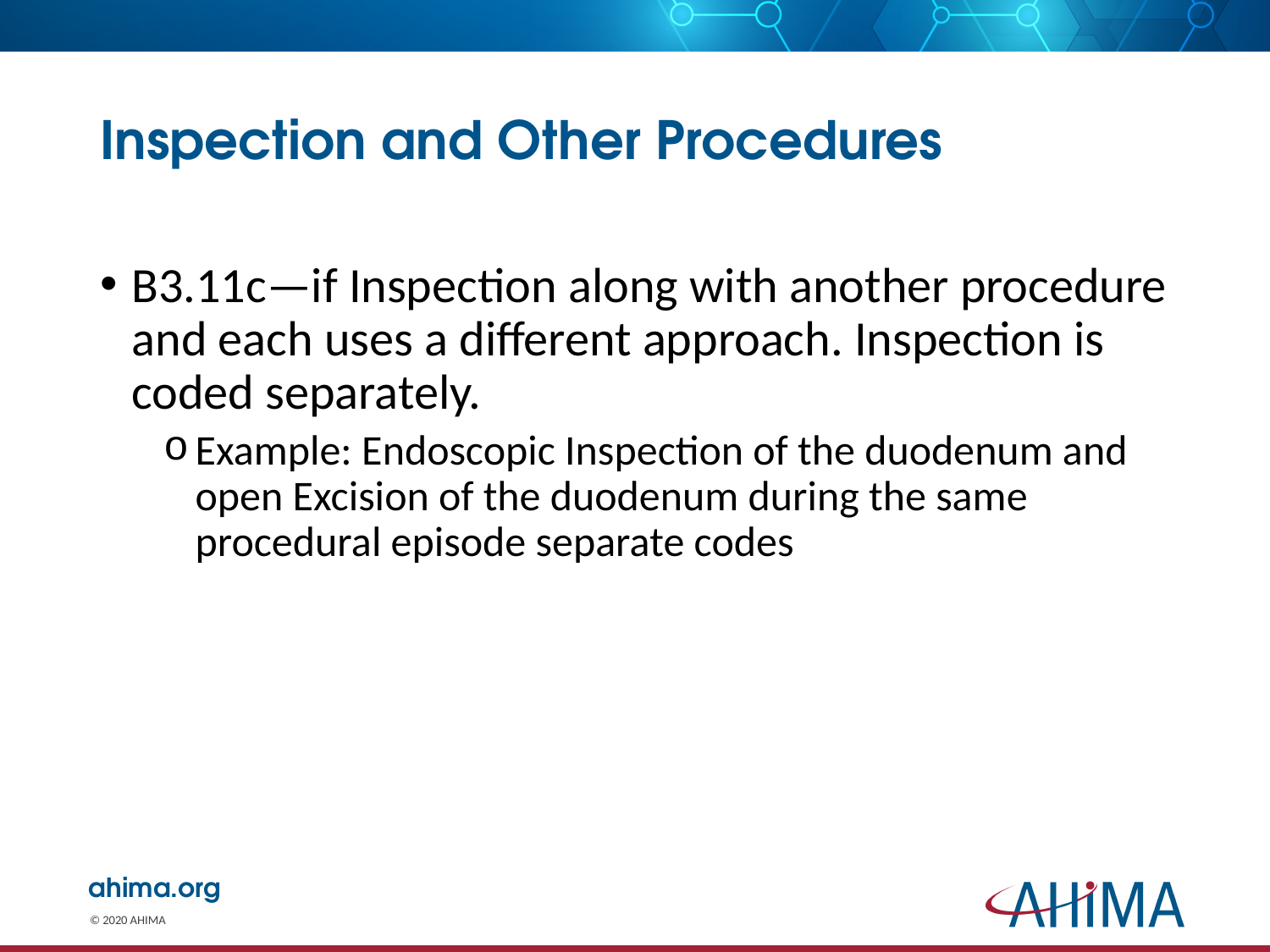

# Inspection and Other Procedures
B3.11c—if Inspection along with another procedure and each uses a different approach. Inspection is coded separately.
Example: Endoscopic Inspection of the duodenum and open Excision of the duodenum during the same procedural episode separate codes